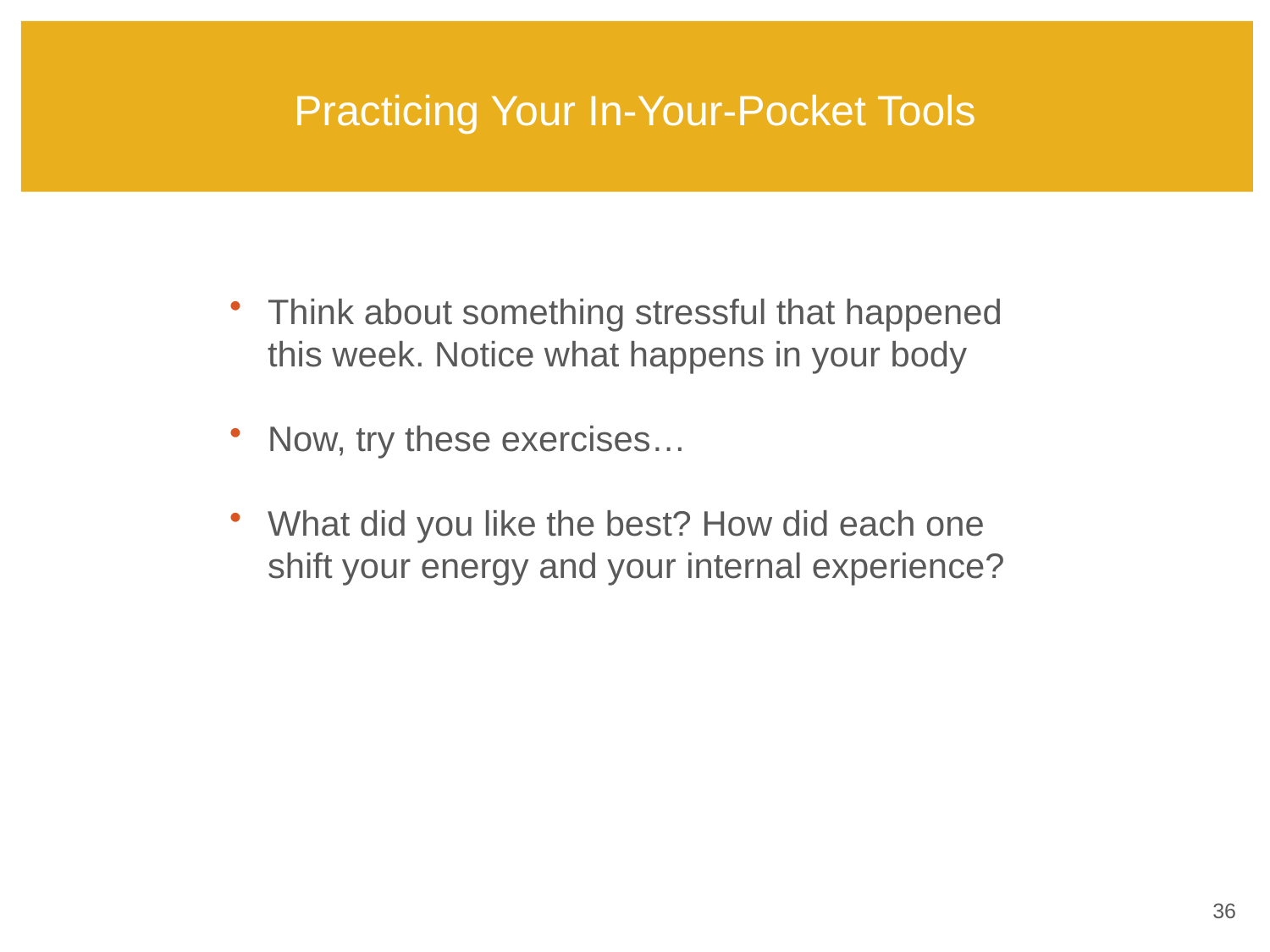

# Practicing Your In-Your-Pocket Tools
Think about something stressful that happened this week. Notice what happens in your body
Now, try these exercises…
What did you like the best? How did each one shift your energy and your internal experience?
36